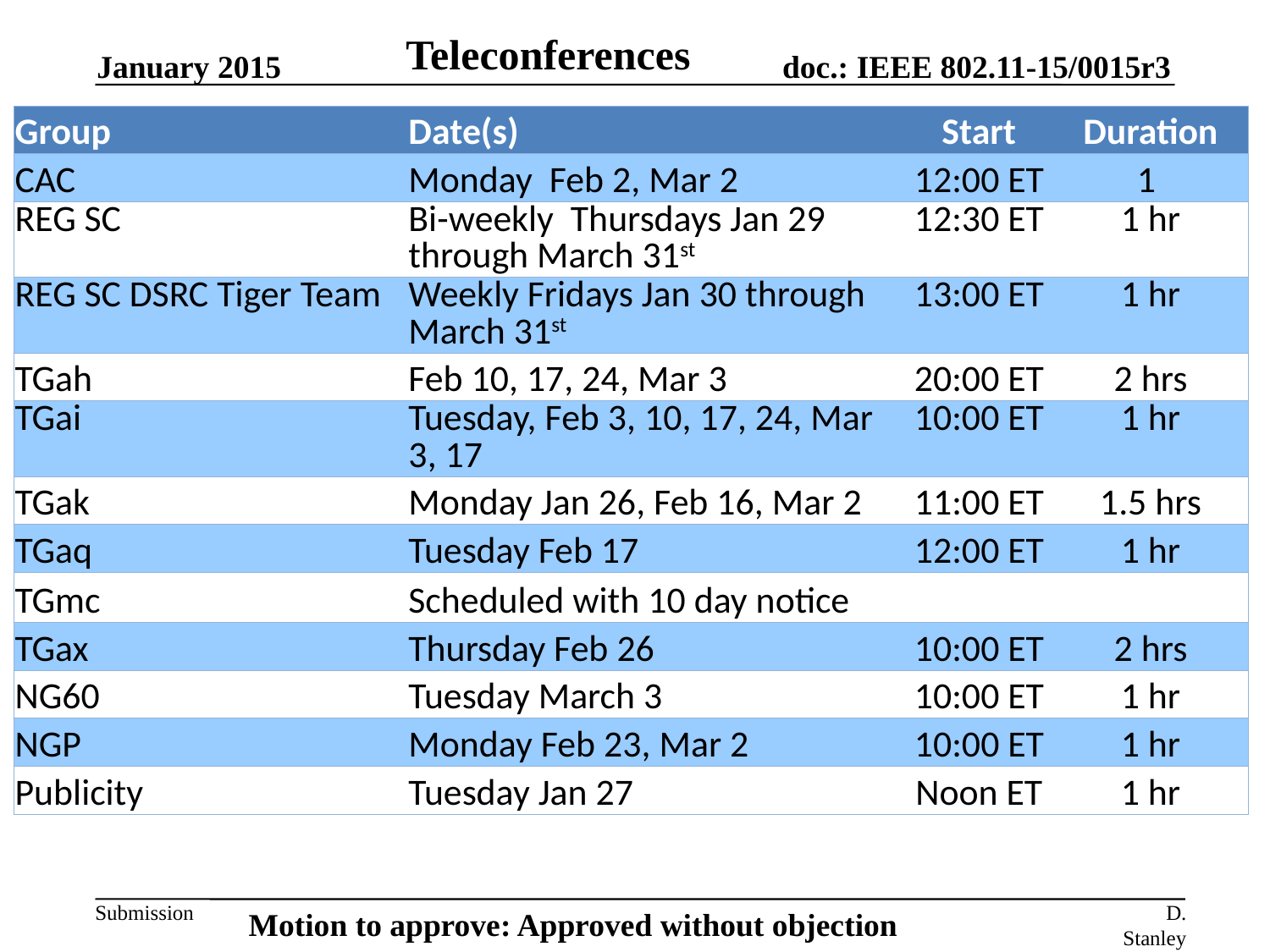

Teleconferences
January 2015
| Group | Date(s) | Start | Duration |
| --- | --- | --- | --- |
| CAC | Monday Feb 2, Mar 2 | 12:00 ET | 1 |
| REG SC | Bi-weekly Thursdays Jan 29 through March 31st | 12:30 ET | 1 hr |
| REG SC DSRC Tiger Team | Weekly Fridays Jan 30 through March 31st | 13:00 ET | 1 hr |
| TGah | Feb 10, 17, 24, Mar 3 | 20:00 ET | 2 hrs |
| TGai | Tuesday, Feb 3, 10, 17, 24, Mar 3, 17 | 10:00 ET | 1 hr |
| TGak | Monday Jan 26, Feb 16, Mar 2 | 11:00 ET | 1.5 hrs |
| TGaq | Tuesday Feb 17 | 12:00 ET | 1 hr |
| TGmc | Scheduled with 10 day notice |  |  |
| TGax | Thursday Feb 26 | 10:00 ET | 2 hrs |
| NG60 | Tuesday March 3 | 10:00 ET | 1 hr |
| NGP | Monday Feb 23, Mar 2 | 10:00 ET | 1 hr |
| Publicity | Tuesday Jan 27 | Noon ET | 1 hr |
Motion to approve: Approved without objection
D. Stanley Aruba Networks